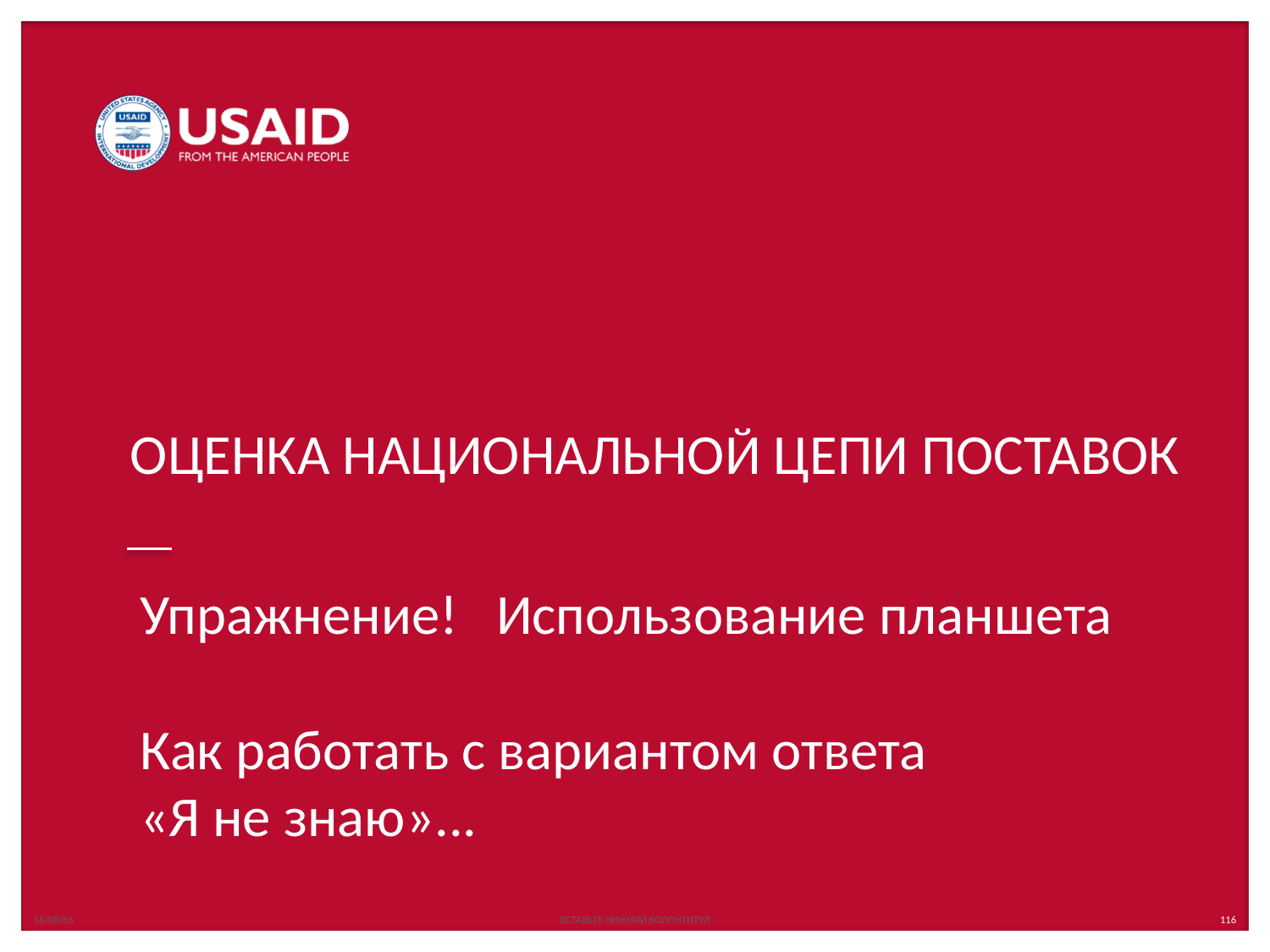

16/08/65
ВСТАВЬТЕ НИЖНИЙ КОЛОНТИТУЛ
# Упражнение!   Использование планшета Как работать с вариантом ответа «Я не знаю»...
116